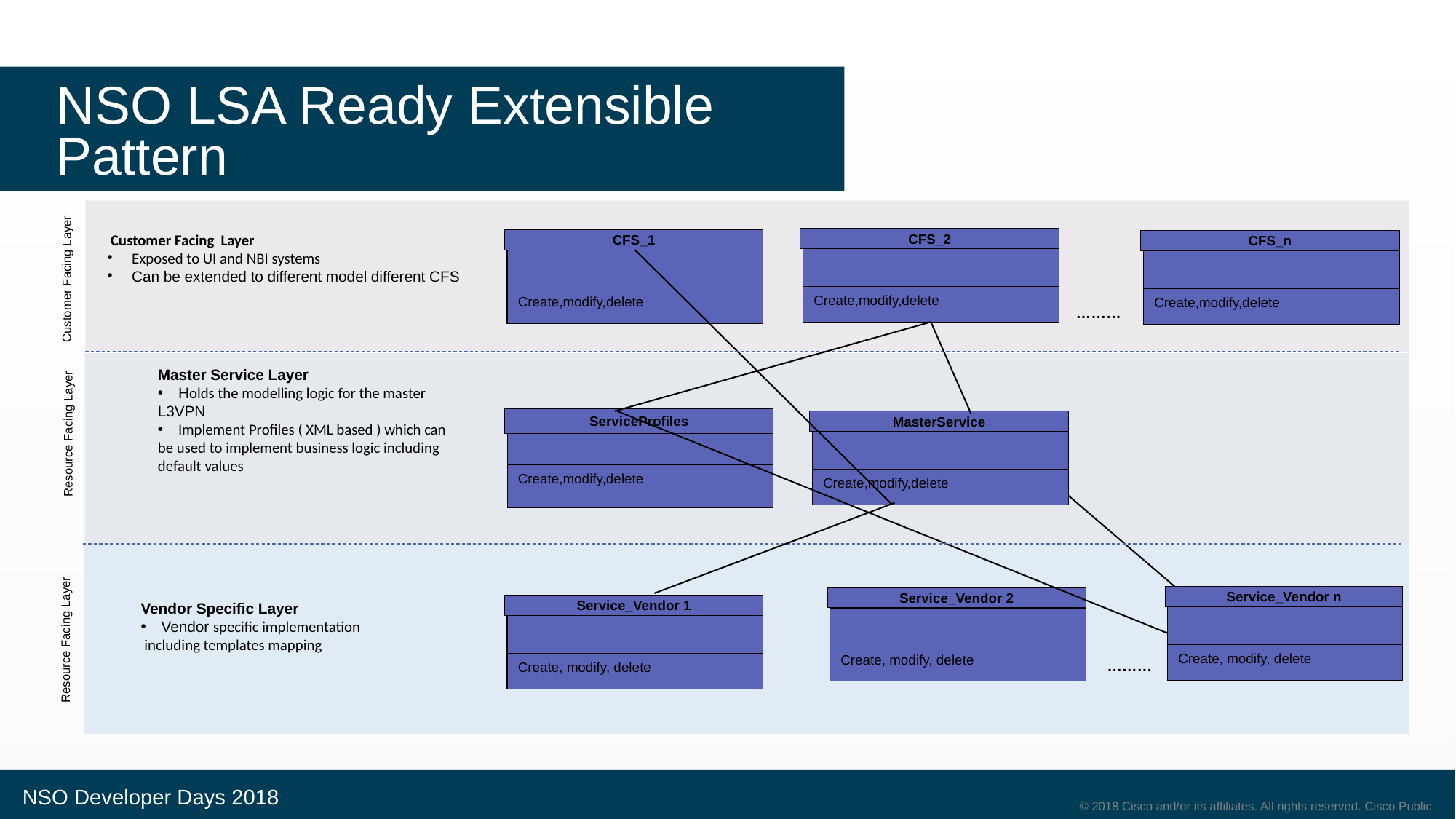

# NSO LSA Ready Extensible Pattern

 Customer Facing  Layer
 Exposed to UI and NBI systems
 Can be extended to different model different CFS
CFS_2

Create,modify,delete
CFS_1

Create,modify,delete
CFS_n

Create,modify,delete
Customer Facing Layer
………

Master Service Layer
Holds the modelling logic for the master
L3VPN
Implement Profiles ( XML based ) which can
be used to implement business logic including
default values

ServiceProfiles

Create,modify,delete
MasterService

Create,modify,delete
Resource Facing Layer

Service_Vendor n

Create, modify, delete
Service_Vendor 2

Create, modify, delete
Vendor Specific Layer
Vendor specific implementation
 including templates mapping
Service_Vendor 1

Create, modify, delete
Resource Facing Layer
………